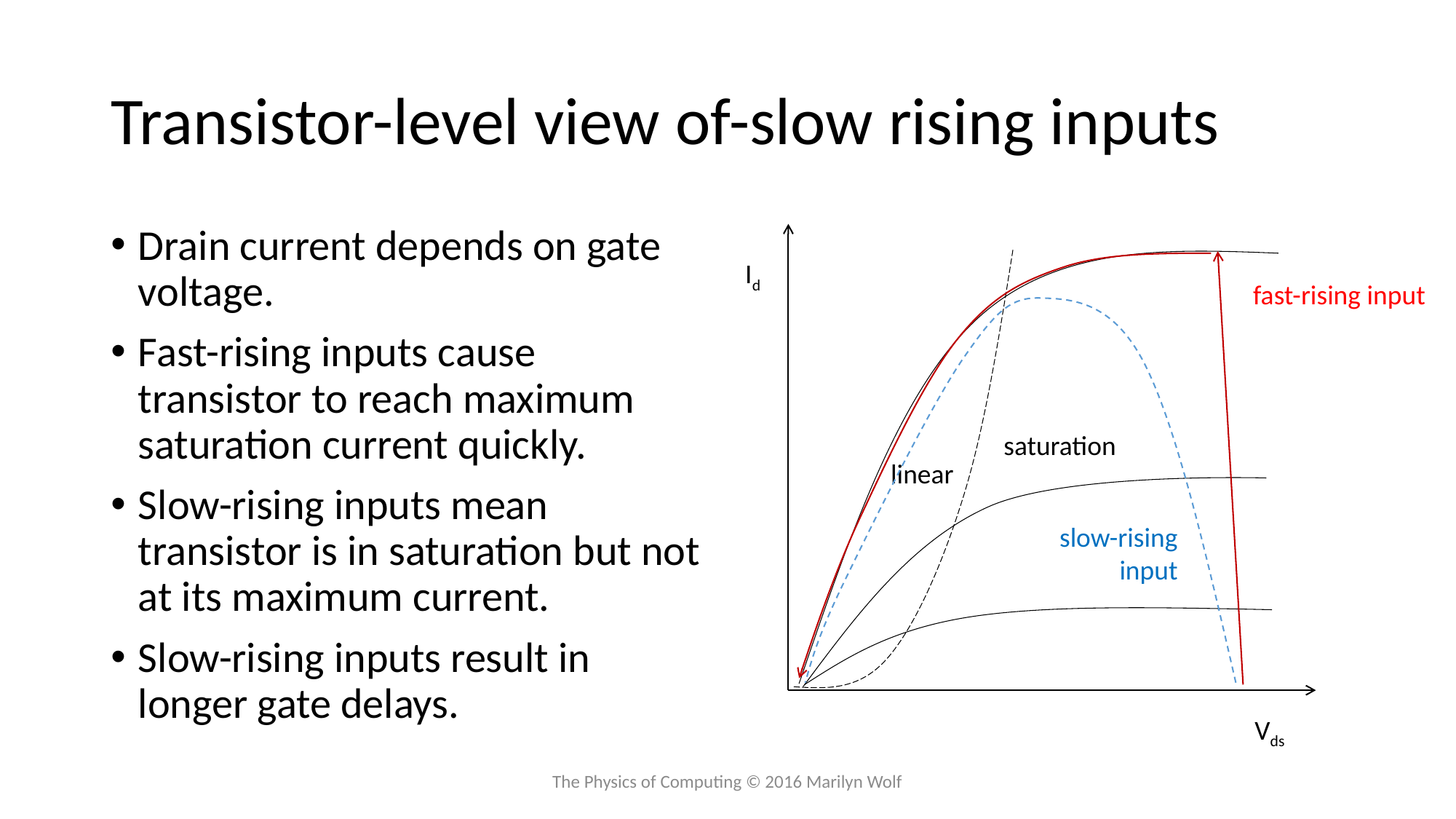

# Transistor-level view of-slow rising inputs
Drain current depends on gate voltage.
Fast-rising inputs cause transistor to reach maximum saturation current quickly.
Slow-rising inputs mean transistor is in saturation but not at its maximum current.
Slow-rising inputs result in longer gate delays.

Id

fast-rising input

slow-rising
input
saturation
linear

Vds
The Physics of Computing © 2016 Marilyn Wolf